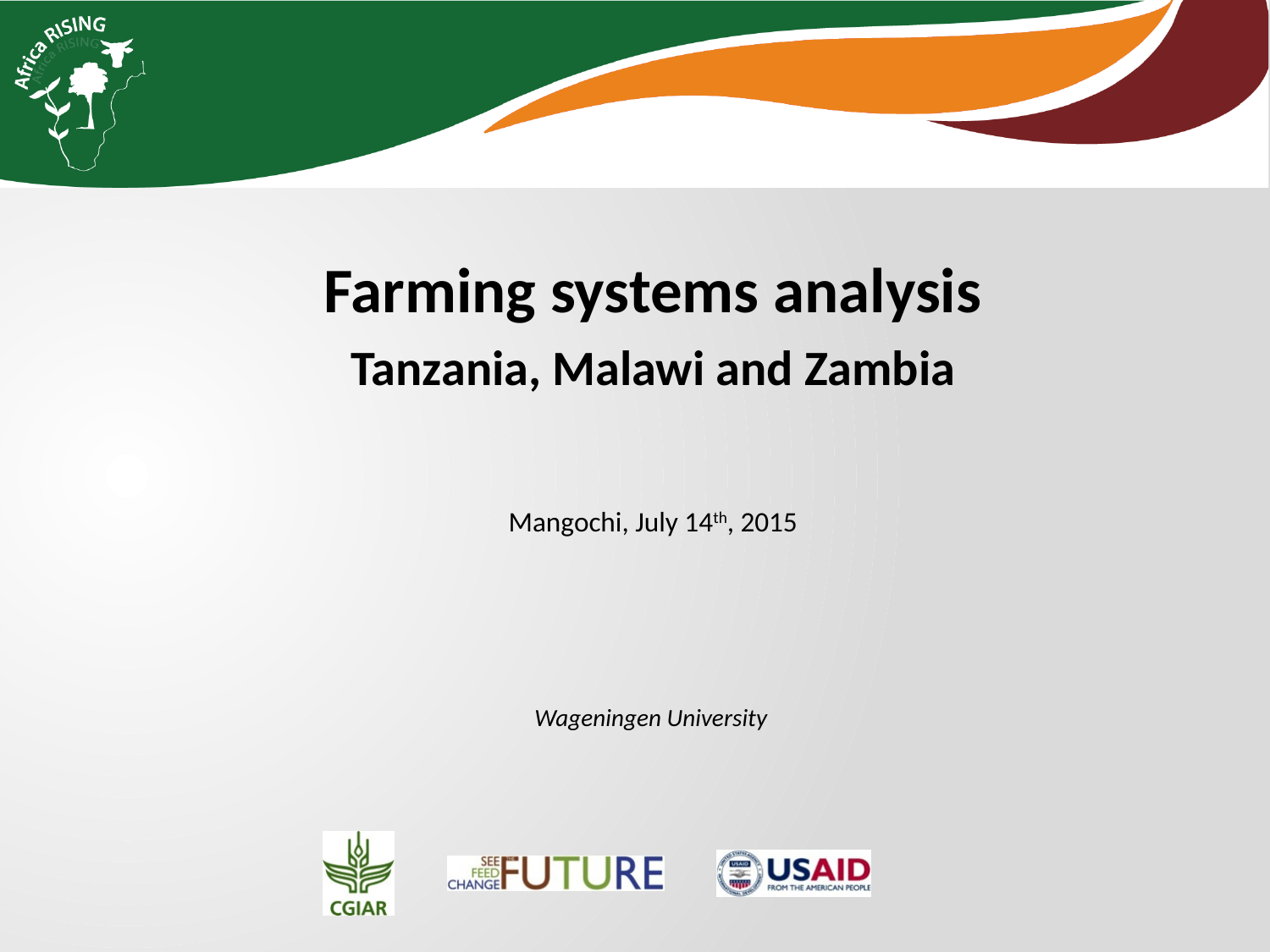

Farming systems analysis
Tanzania, Malawi and Zambia
Mangochi, July 14th, 2015
Wageningen University